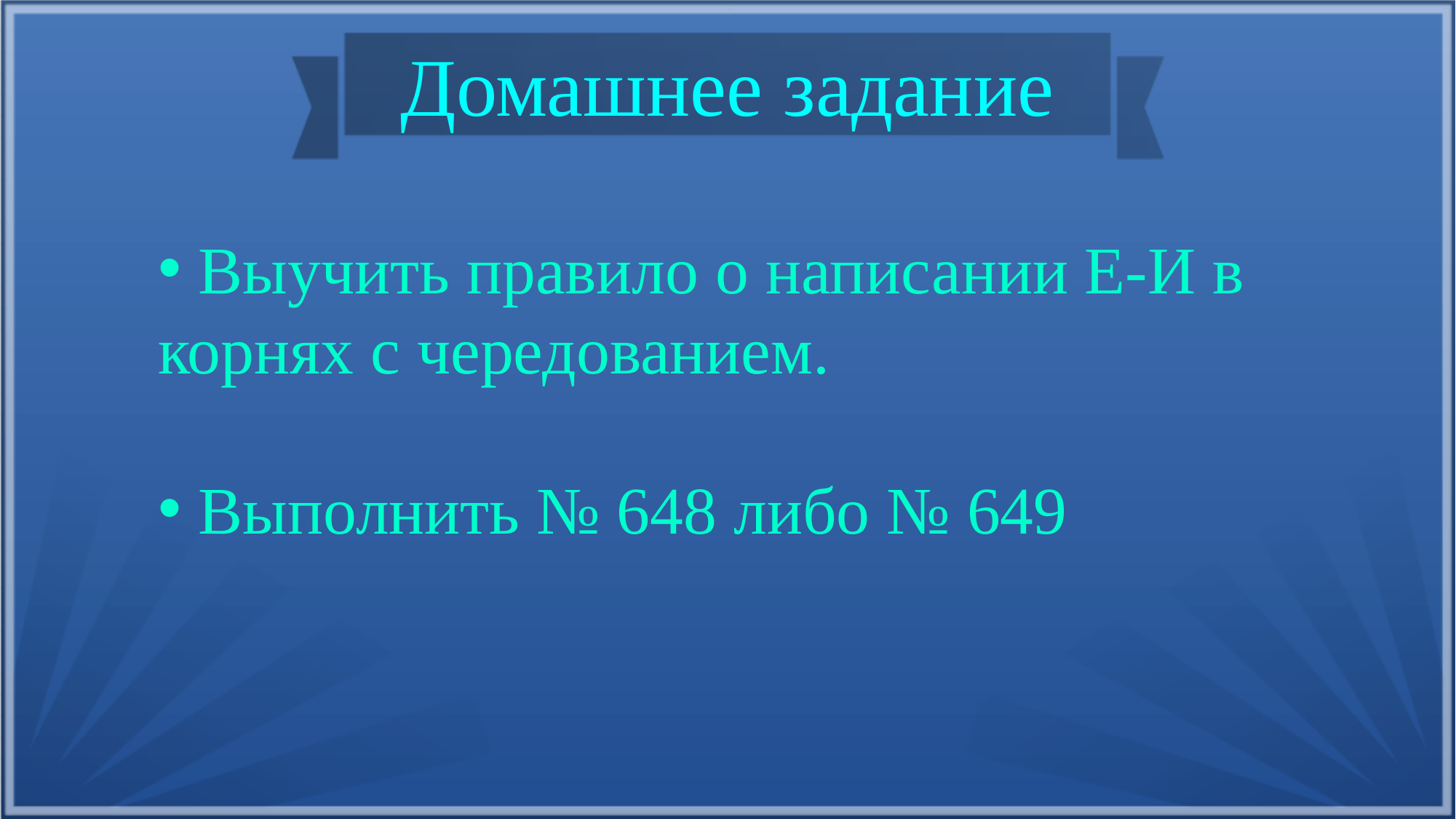

Домашнее задание

 Выучить правило о написании Е-И в корнях с чередованием.

 Выполнить № 648 либо № 649